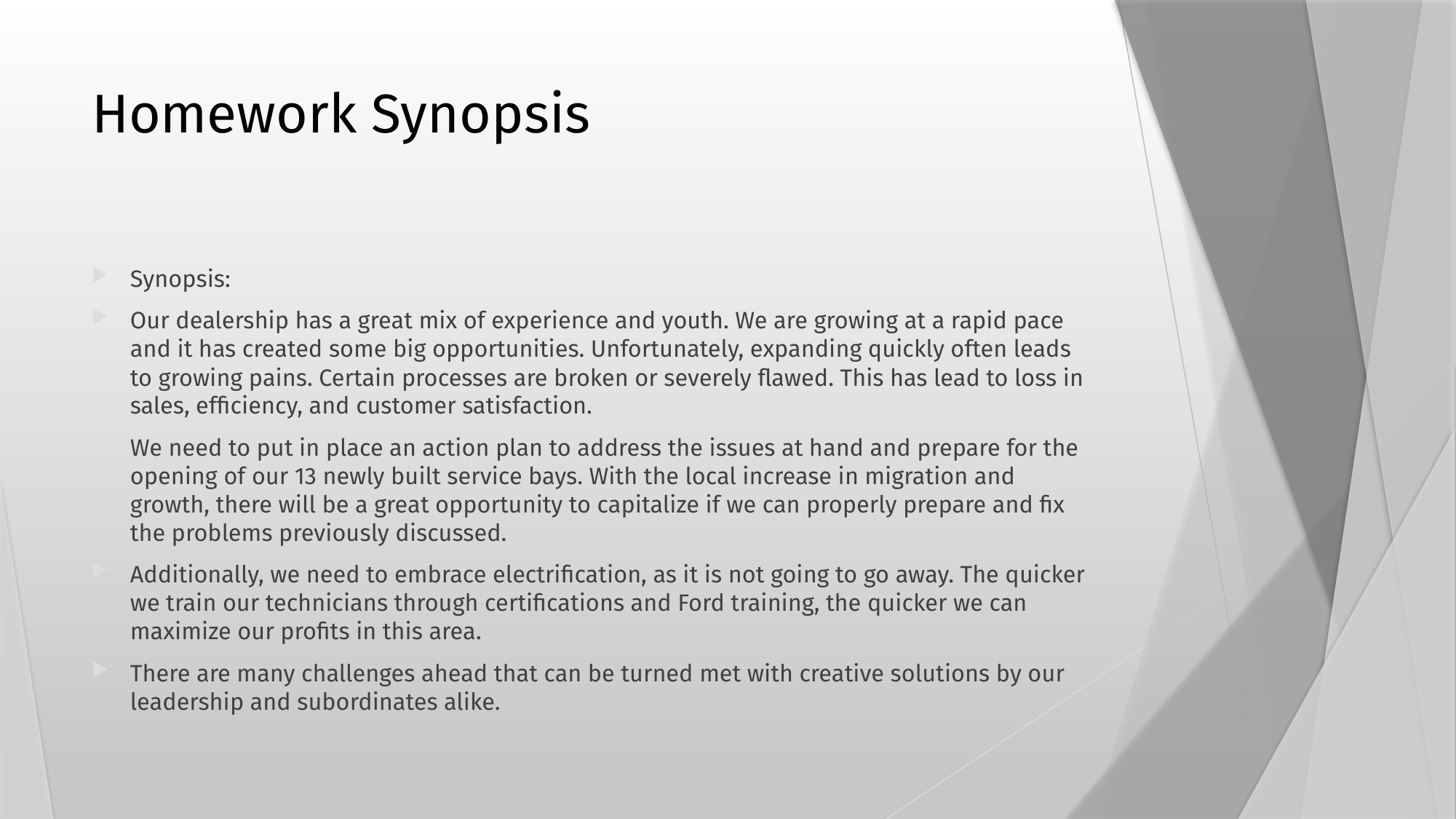

# Homework Synopsis
Synopsis:
Our dealership has a great mix of experience and youth. We are growing at a rapid pace and it has created some big opportunities. Unfortunately, expanding quickly often leads to growing pains. Certain processes are broken or severely flawed. This has lead to loss in sales, efficiency, and customer satisfaction.
We need to put in place an action plan to address the issues at hand and prepare for the opening of our 13 newly built service bays. With the local increase in migration and growth, there will be a great opportunity to capitalize if we can properly prepare and fix the problems previously discussed.
Additionally, we need to embrace electrification, as it is not going to go away. The quicker we train our technicians through certifications and Ford training, the quicker we can maximize our profits in this area.
There are many challenges ahead that can be turned met with creative solutions by our leadership and subordinates alike.